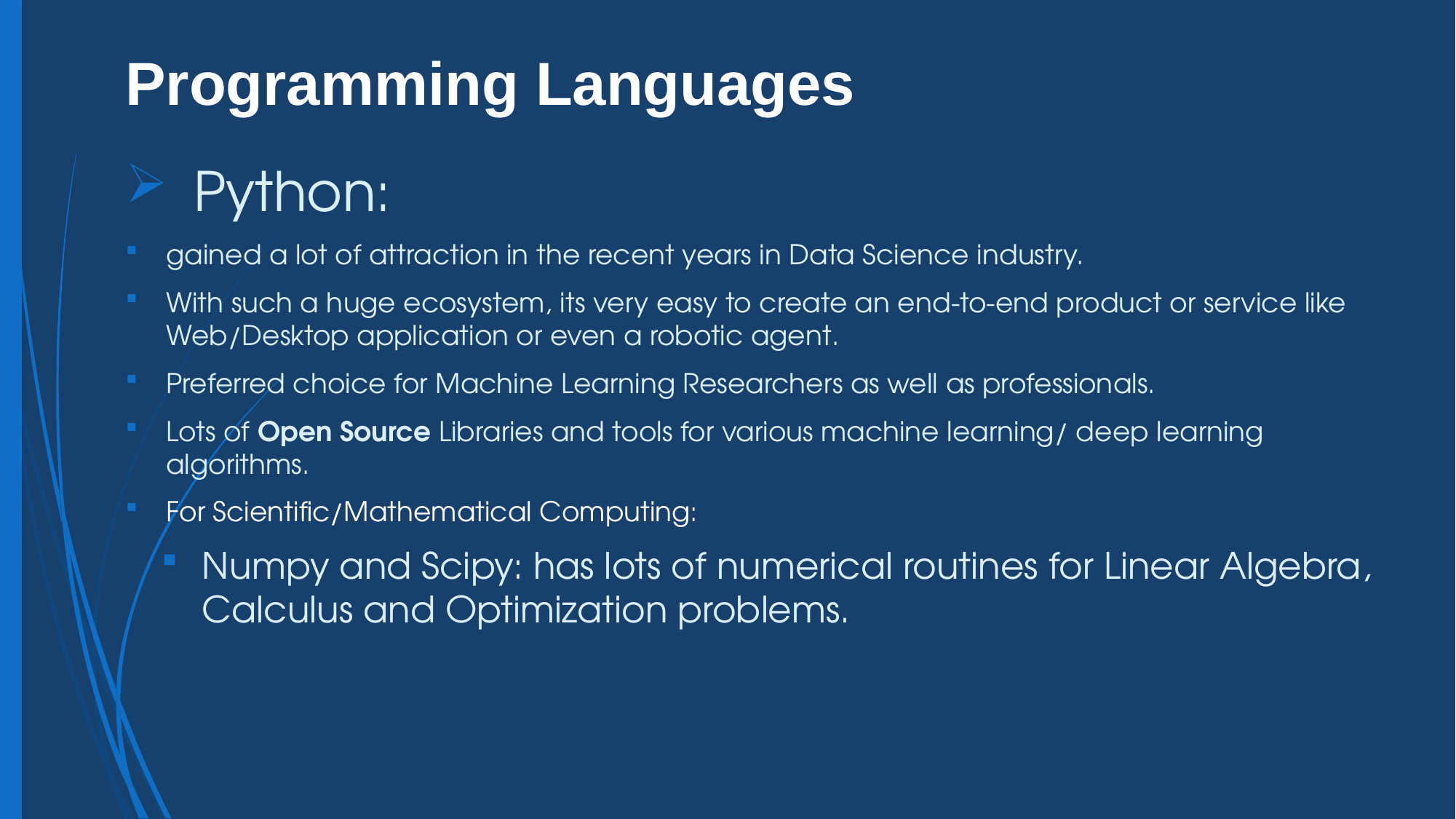

# Programming Languages
Python:
gained a lot of attraction in the recent years in Data Science industry.
With such a huge ecosystem, its very easy to create an end-to-end product or service like Web/Desktop application or even a robotic agent.
Preferred choice for Machine Learning Researchers as well as professionals.
Lots of Open Source Libraries and tools for various machine learning/ deep learning algorithms.
For Scientific/Mathematical Computing:
Numpy and Scipy: has lots of numerical routines for Linear Algebra, Calculus and Optimization problems.